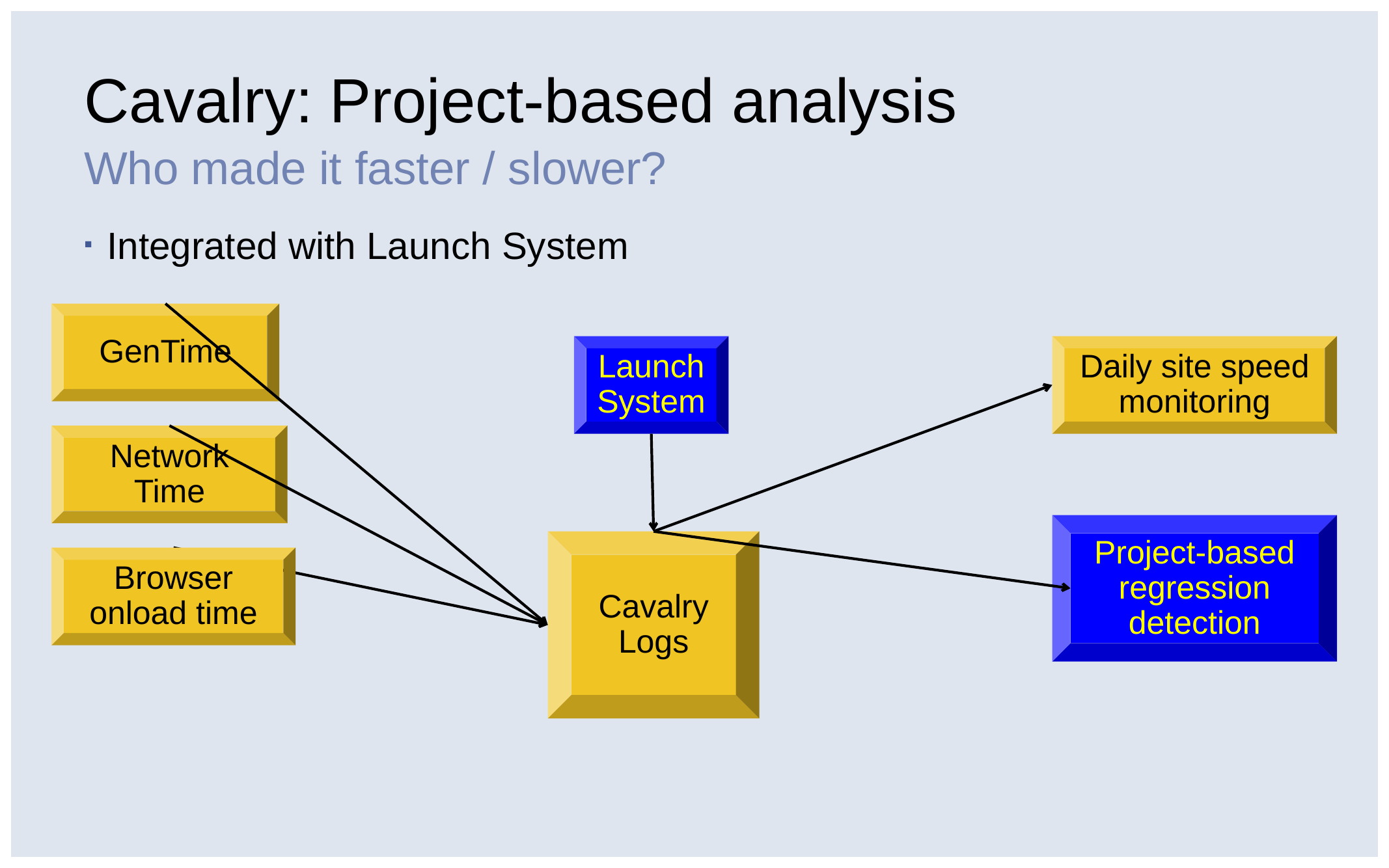

# Cavalry: Project-based analysis
Who made it faster / slower?
Integrated with Launch System
GenTime
Launch System
Daily site speed monitoring
Network Time
Project-based regression detection
Cavalry Logs
Browser onload time